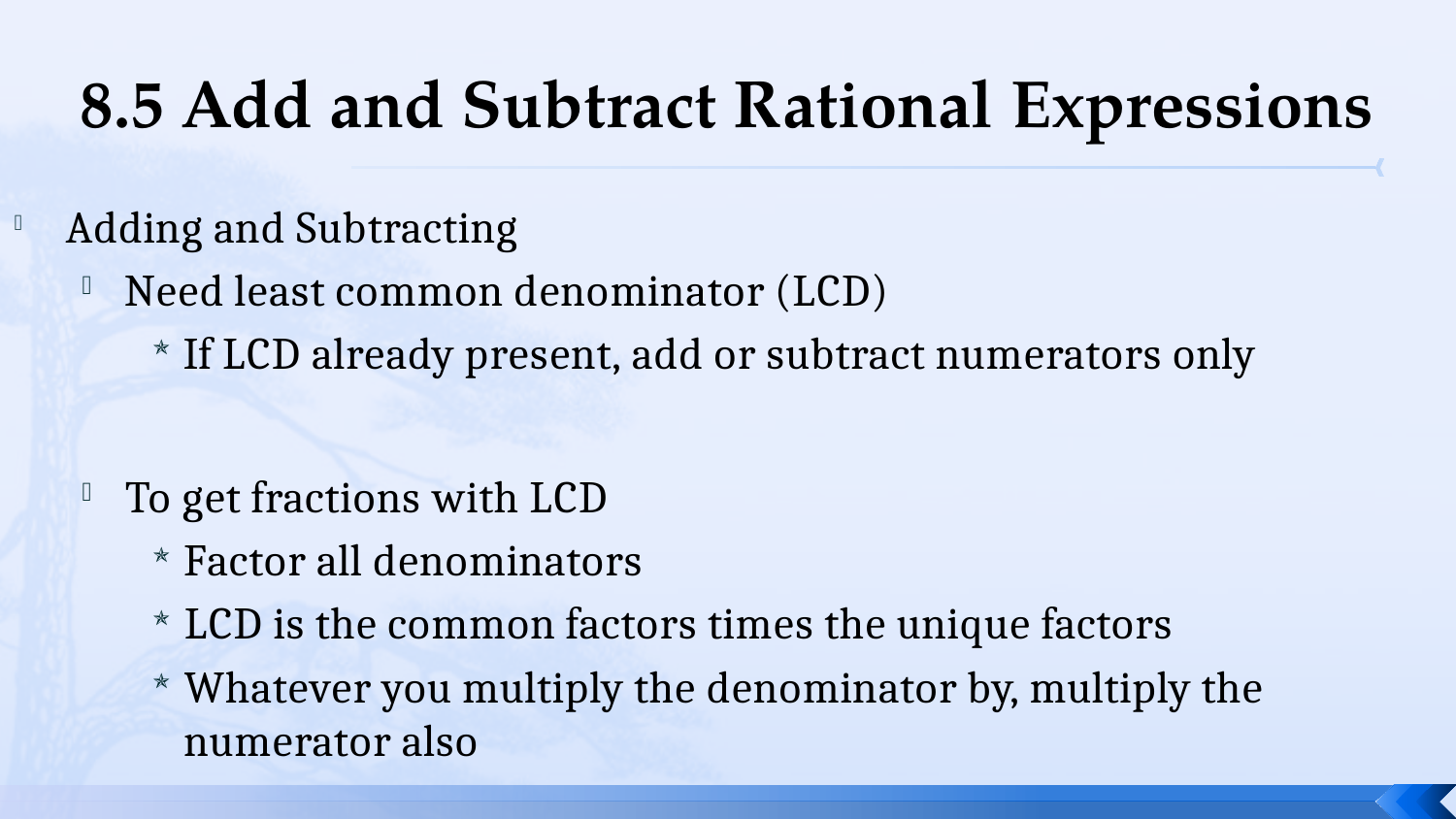

# 8.5 Add and Subtract Rational Expressions
Adding and Subtracting
Need least common denominator (LCD)
If LCD already present, add or subtract numerators only

To get fractions with LCD
Factor all denominators
LCD is the common factors times the unique factors
Whatever you multiply the denominator by, multiply the numerator also